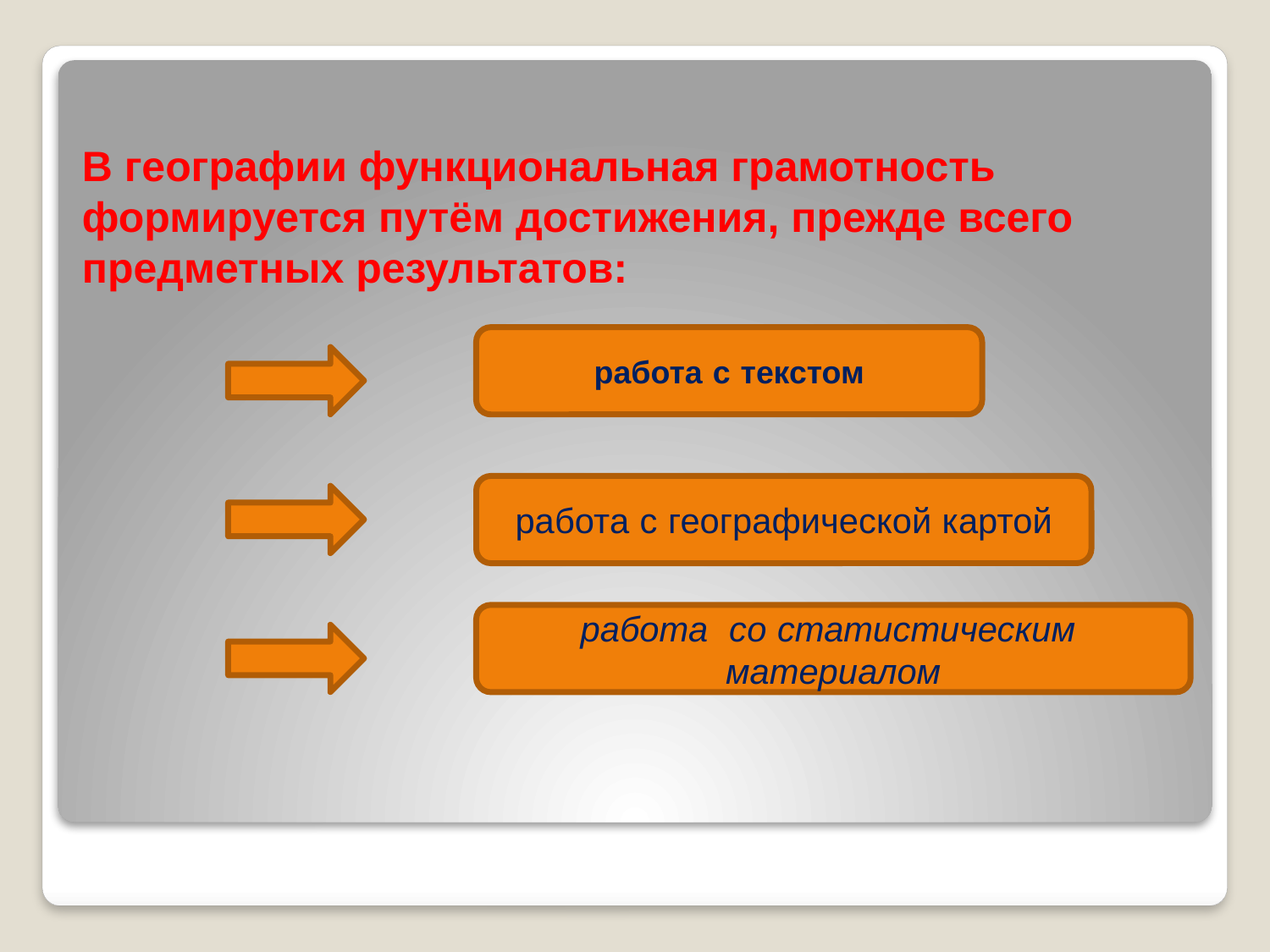

# В географии функциональная грамотность формируется путём достижения, прежде всего предметных результатов:
работа с текстом

работа с географической картой

работа  со статистическим
материалом